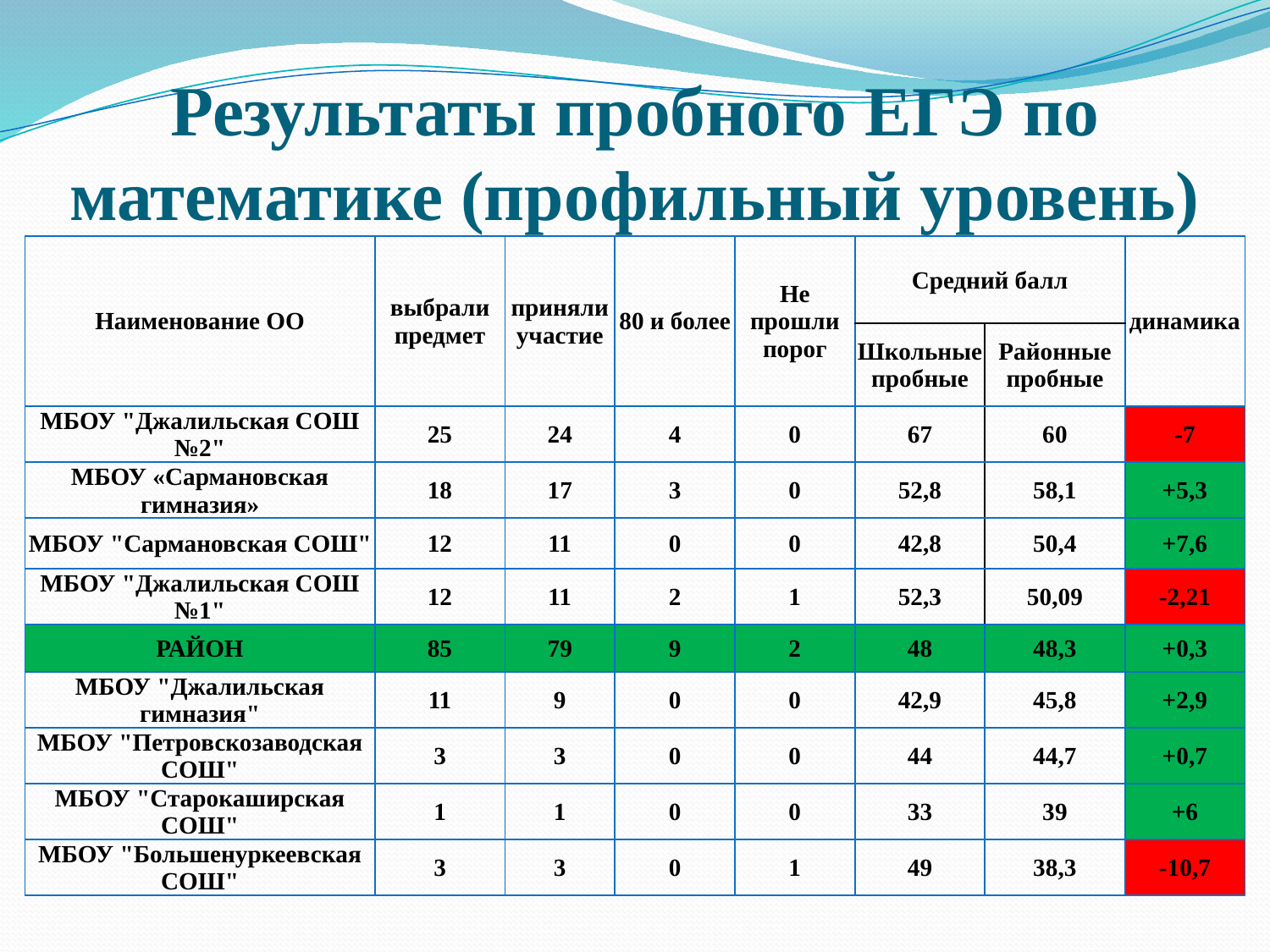

# Результаты пробного ЕГЭ по математике (профильный уровень)
| Наименование ОО | выбрали предмет | приняли участие | 80 и более | Не прошли порог | Средний балл |  | динамика |
| --- | --- | --- | --- | --- | --- | --- | --- |
|  |  |  |  |  | Школьные пробные | Районные пробные |  |
| МБОУ "Джалильская СОШ №2" | 25 | 24 | 4 | 0 | 67 | 60 | -7 |
| МБОУ «Сармановская гимназия» | 18 | 17 | 3 | 0 | 52,8 | 58,1 | +5,3 |
| МБОУ "Сармановская СОШ" | 12 | 11 | 0 | 0 | 42,8 | 50,4 | +7,6 |
| МБОУ "Джалильская СОШ №1" | 12 | 11 | 2 | 1 | 52,3 | 50,09 | -2,21 |
| РАЙОН | 85 | 79 | 9 | 2 | 48 | 48,3 | +0,3 |
| МБОУ "Джалильская гимназия" | 11 | 9 | 0 | 0 | 42,9 | 45,8 | +2,9 |
| МБОУ "Петровскозаводская СОШ" | 3 | 3 | 0 | 0 | 44 | 44,7 | +0,7 |
| МБОУ "Старокаширская СОШ" | 1 | 1 | 0 | 0 | 33 | 39 | +6 |
| МБОУ "Большенуркеевская СОШ" | 3 | 3 | 0 | 1 | 49 | 38,3 | -10,7 |